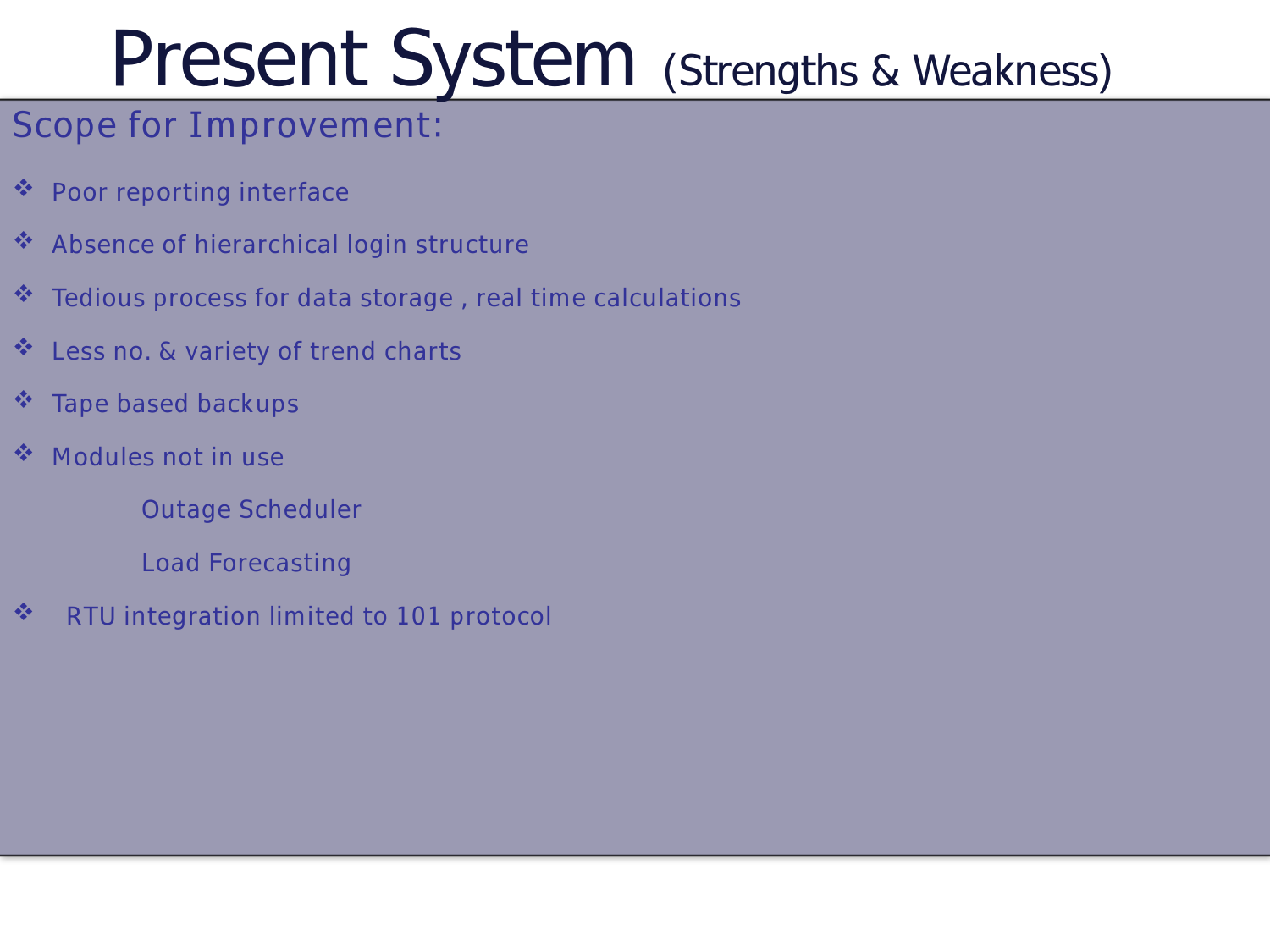

Present System (Strengths & Weakness)
Scope for Improvement:
Poor reporting interface
Absence of hierarchical login structure
Tedious process for data storage , real time calculations
Less no. & variety of trend charts
Tape based backups
Modules not in use
                  Outage Scheduler
                  Load Forecasting
  RTU integration limited to 101 protocol